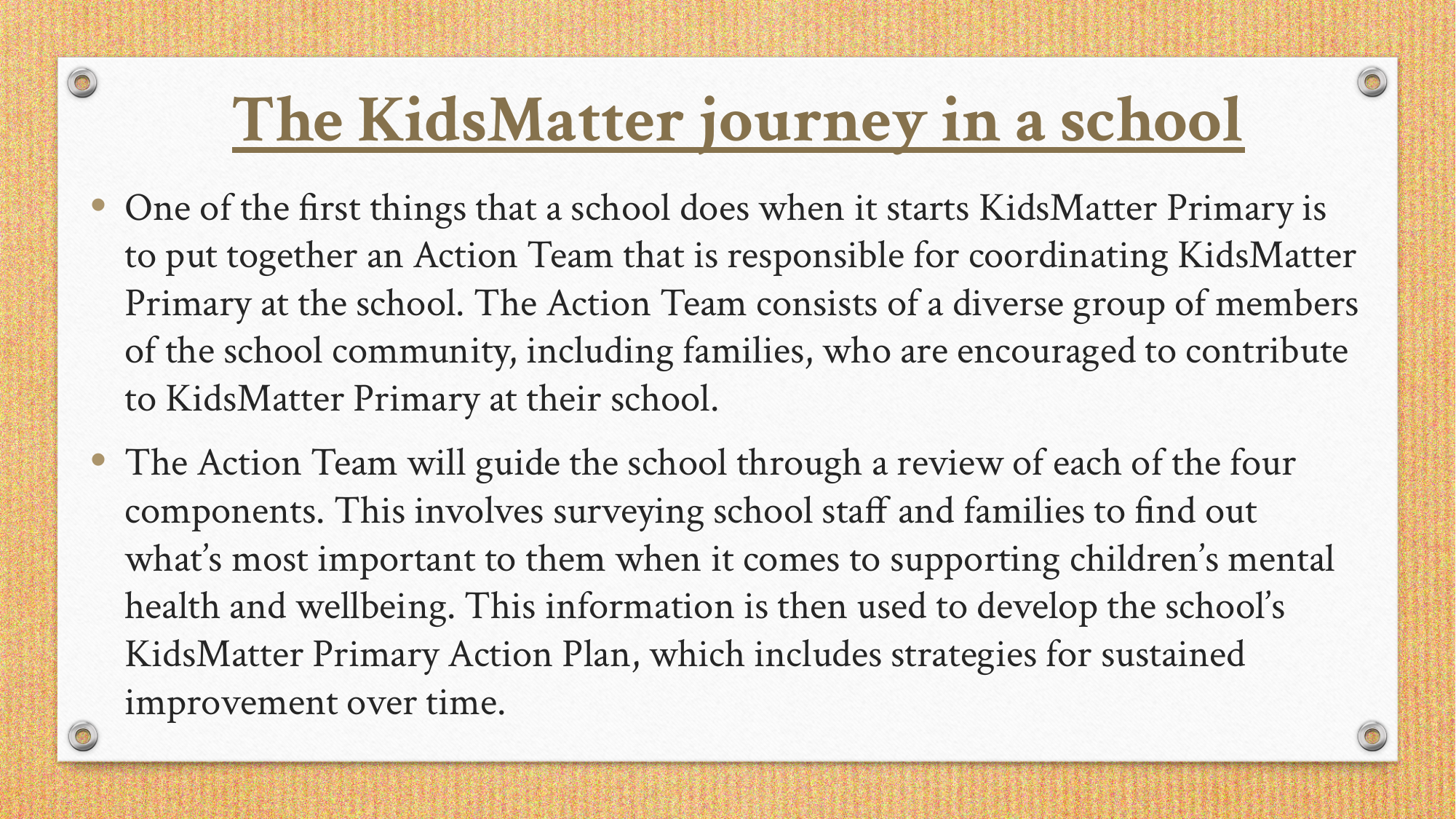

The KidsMatter journey in a school
One of the first things that a school does when it starts KidsMatter Primary is to put together an Action Team that is responsible for coordinating KidsMatter Primary at the school. The Action Team consists of a diverse group of members of the school community, including families, who are encouraged to contribute to KidsMatter Primary at their school.
The Action Team will guide the school through a review of each of the four components. This involves surveying school staff and families to find out what’s most important to them when it comes to supporting children’s mental health and wellbeing. This information is then used to develop the school’s KidsMatter Primary Action Plan, which includes strategies for sustained improvement over time.